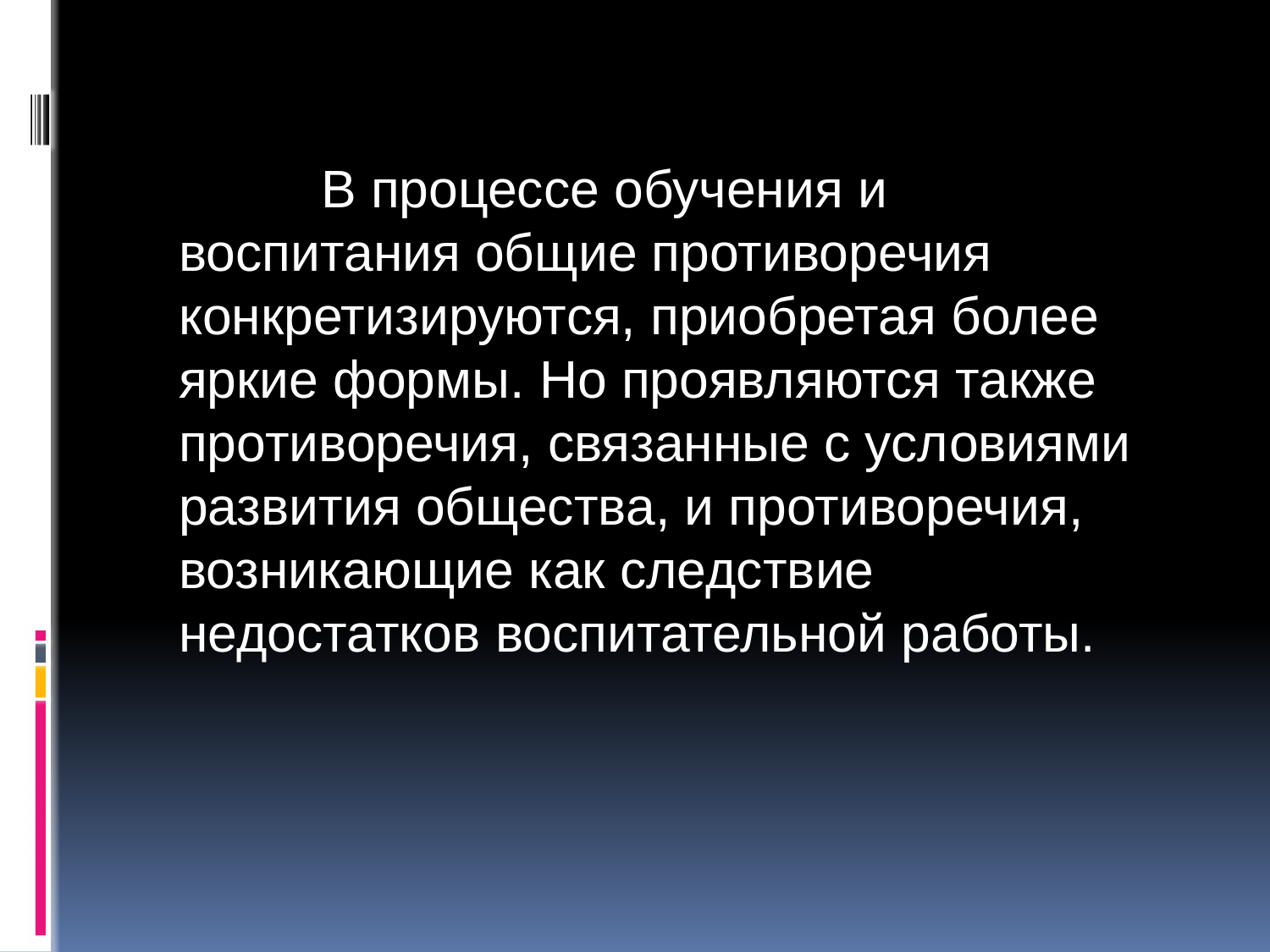

В процессе обучения и воспитания общие противоречия конкретизируются, приобретая более яркие формы. Но проявляются также противоречия, связанные с условиями развития общества, и противоречия, возникающие как следствие недостатков воспитательной работы.